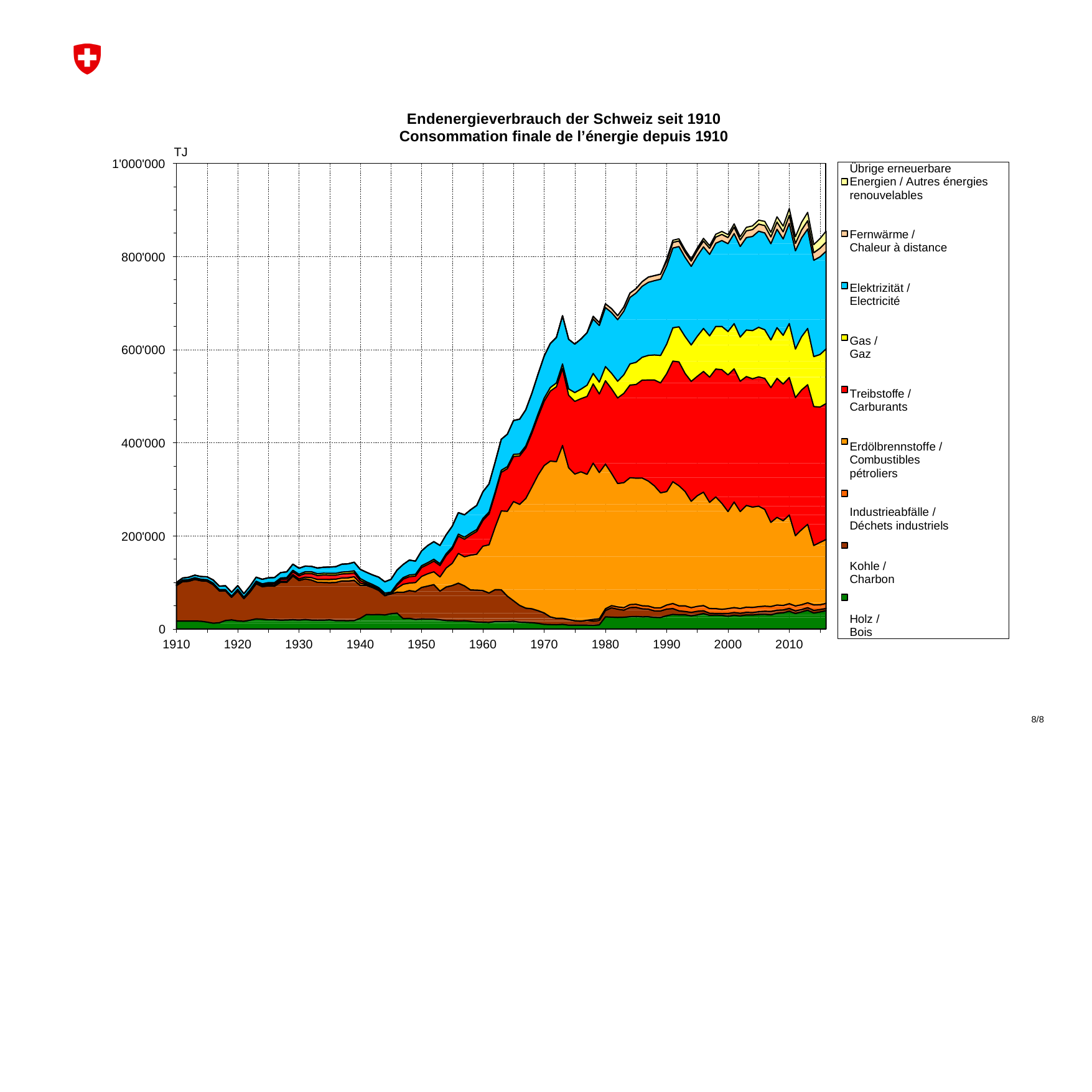

Endenergieverbrauch der Schweiz seit 1910
Consommation finale de l’énergie depuis 1910
TJ
1'000'000
Übrige erneuerbare Energien / Autres énergies renouvelables

Fernwärme /
Chaleur à distance

Elektrizität / Electricité

Gas / Gaz

Treibstoffe / Carburants

Erdölbrennstoffe / Combustibles pétroliers

Industrieabfälle /
Déchets industriels

Kohle / Charbon

Holz / Bois

800'000

600'000

400'000

200'000

0

1910
1920
1930
1940
1950
1960
1970
1980
1990
2000
2010
8/8